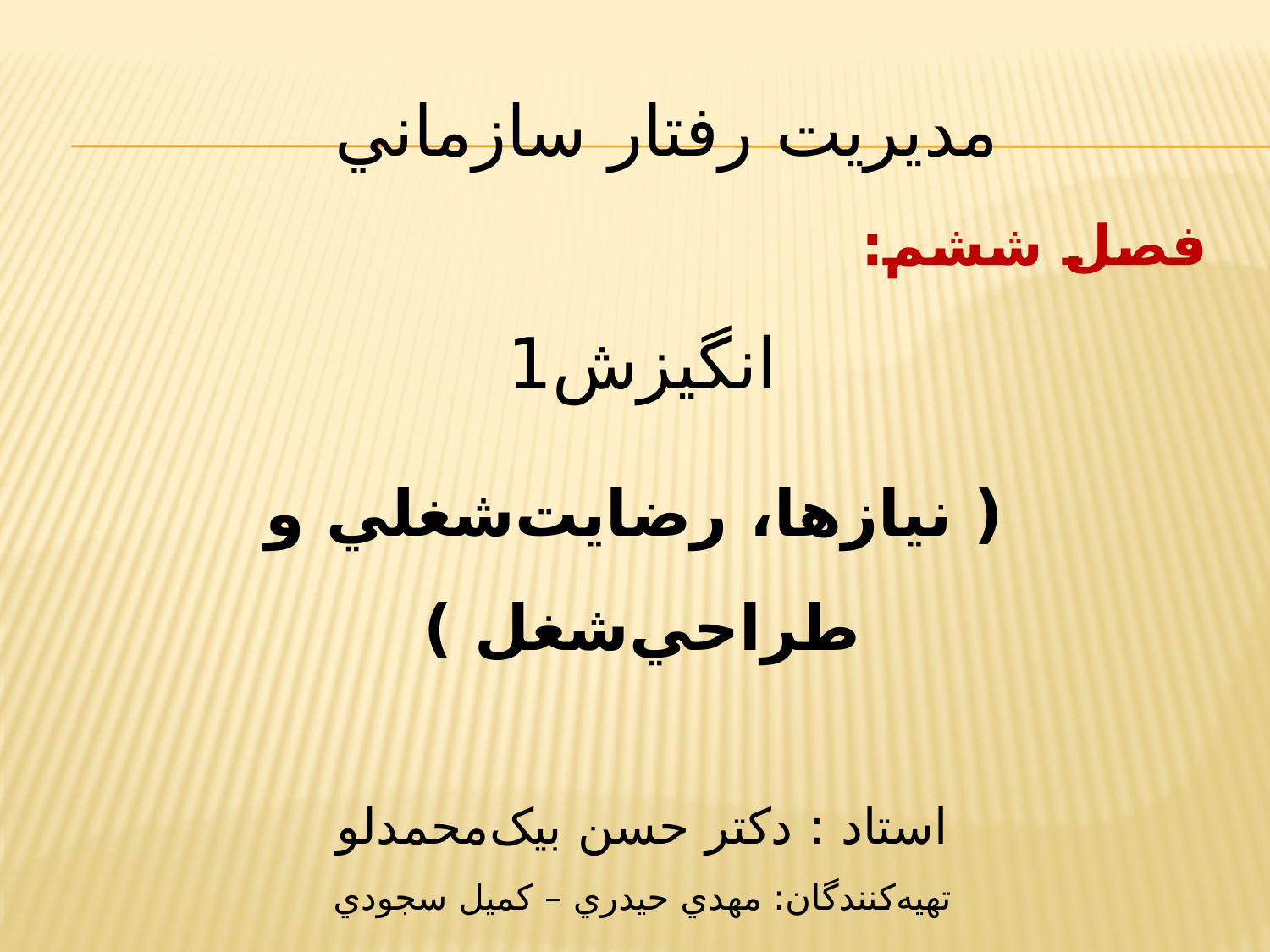

# مديريت ‌رفتار سازماني
فصل ششم:
انگيزش1

 ( نيازها، رضايت‌شغلي و طراحي‌شغل )

استاد : دكتر حسن بیک‌محمدلو
تهيه‌كنندگان: مهدي حيدري – كميل سجودي